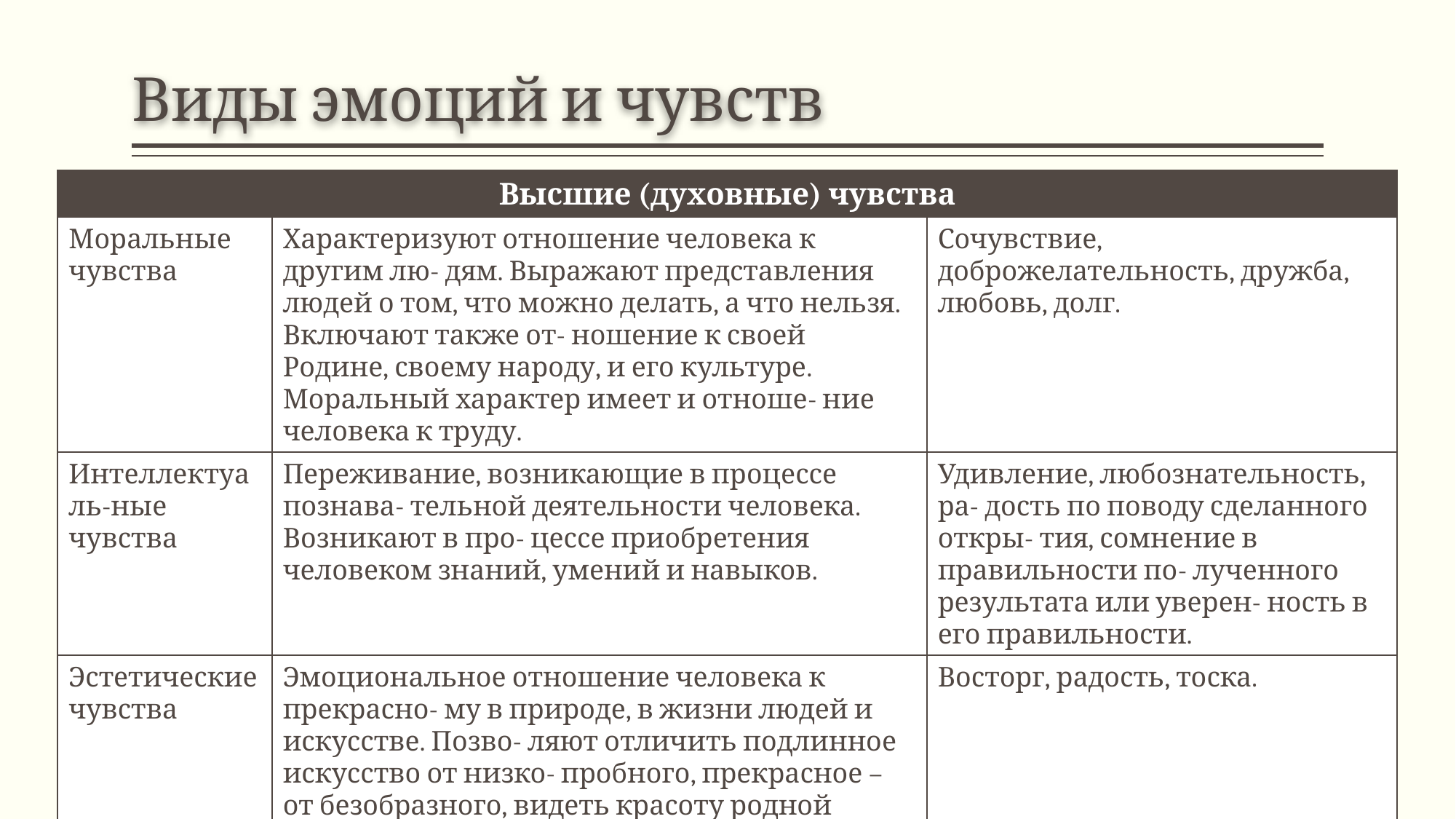

# Виды эмоций и чувств
| Высшие (духовные) чувства |  |  |
| --- | --- | --- |
| Моральные чувства | Характеризуют отношение человека к другим лю- дям. Выражают представления людей о том, что можно делать, а что нельзя. Включают также от- ношение к своей Родине, своему народу, и его культуре. Моральный характер имеет и отноше- ние человека к труду. | Сочувствие, доброжелательность, дружба, любовь, долг. |
| Интеллектуаль-ные чувства | Переживание, возникающие в процессе познава- тельной деятельности человека. Возникают в про- цессе приобретения человеком знаний, умений и навыков. | Удивление, любознательность, ра- дость по поводу сделанного откры- тия, сомнение в правильности по- лученного результата или уверен- ность в его правильности. |
| Эстетические чувства | Эмоциональное отношение человека к прекрасно- му в природе, в жизни людей и искусстве. Позво- ляют отличить подлинное искусство от низко- пробного, прекрасное – от безобразного, видеть красоту родной природы, ценить, любить и сохра- нять её. | Восторг, радость, тоска. |